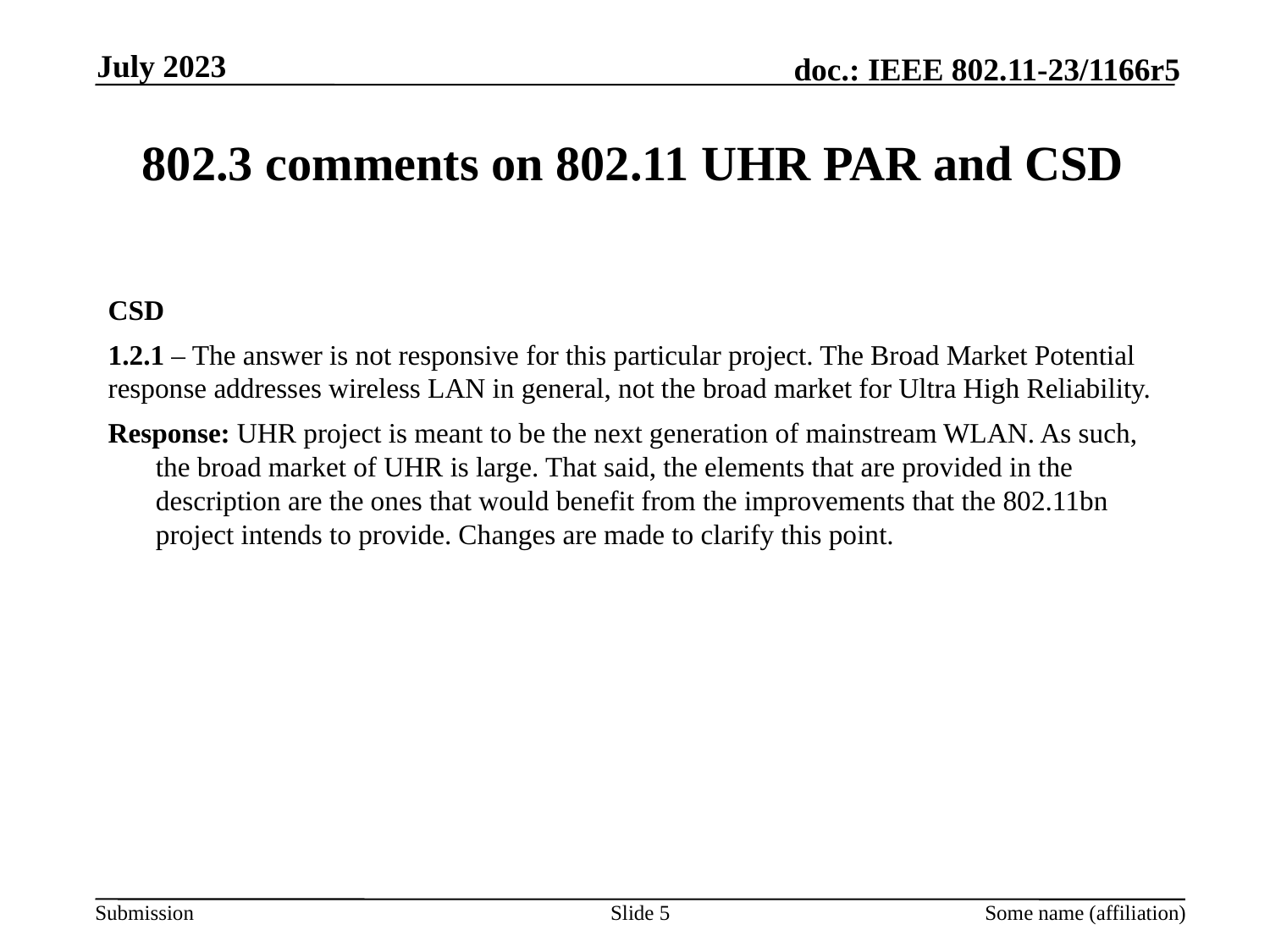

July 2023
# 802.3 comments on 802.11 UHR PAR and CSD
CSD
1.2.1 – The answer is not responsive for this particular project. The Broad Market Potential response addresses wireless LAN in general, not the broad market for Ultra High Reliability.
Response: UHR project is meant to be the next generation of mainstream WLAN. As such, the broad market of UHR is large. That said, the elements that are provided in the description are the ones that would benefit from the improvements that the 802.11bn project intends to provide. Changes are made to clarify this point.
Slide 5
Some name (affiliation)